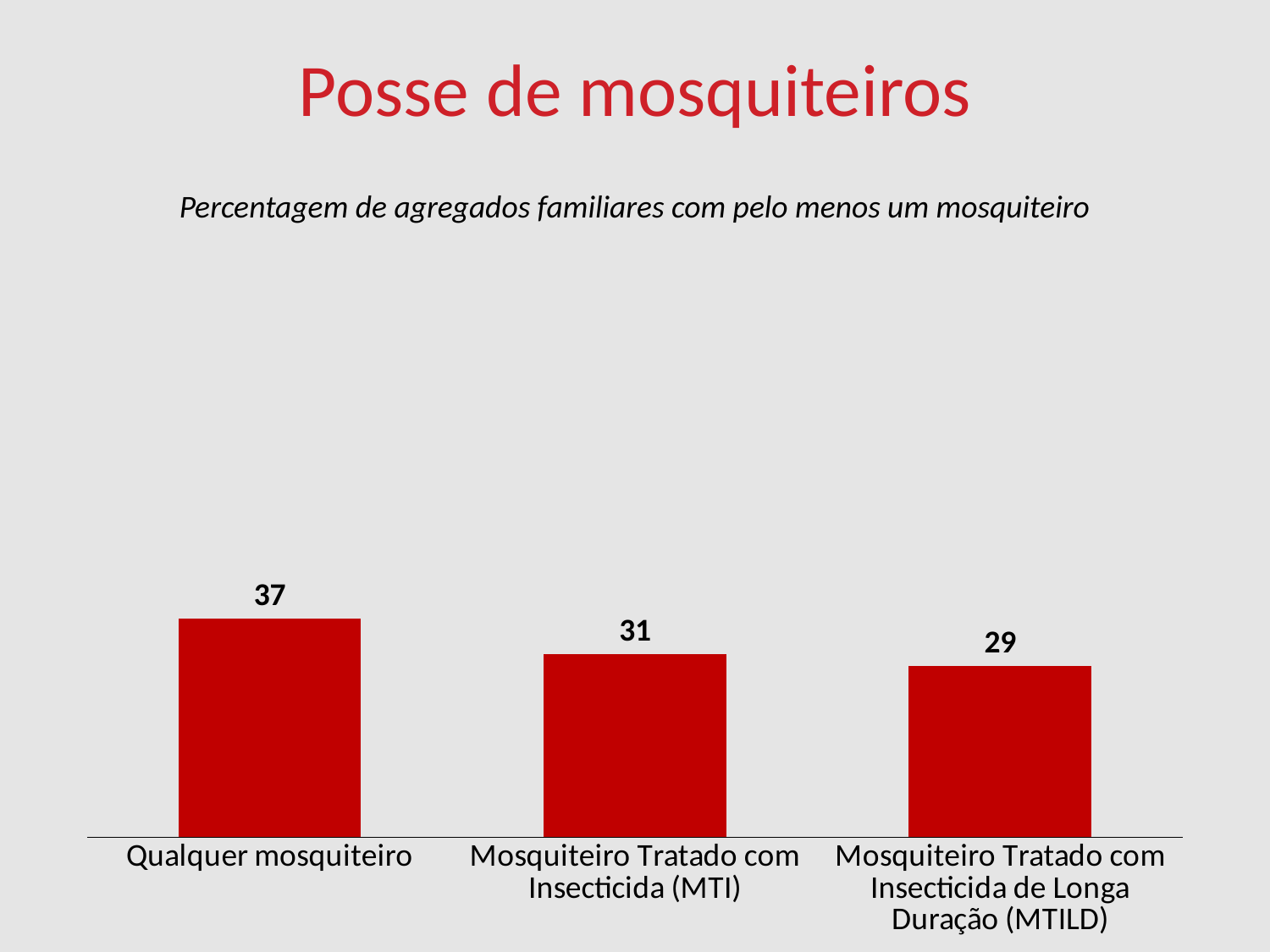

Posse de mosquiteiros
Percentagem de agregados familiares com pelo menos um mosquiteiro

### Chart

| Category | Column1 |
|---|---|
| Qualquer mosquiteiro | 37.0 |
| Mosquiteiro Tratado com Insecticida (MTI) | 31.0 |
| Mosquiteiro Tratado com Insecticida de Longa Duração (MTILD) | 29.0 |